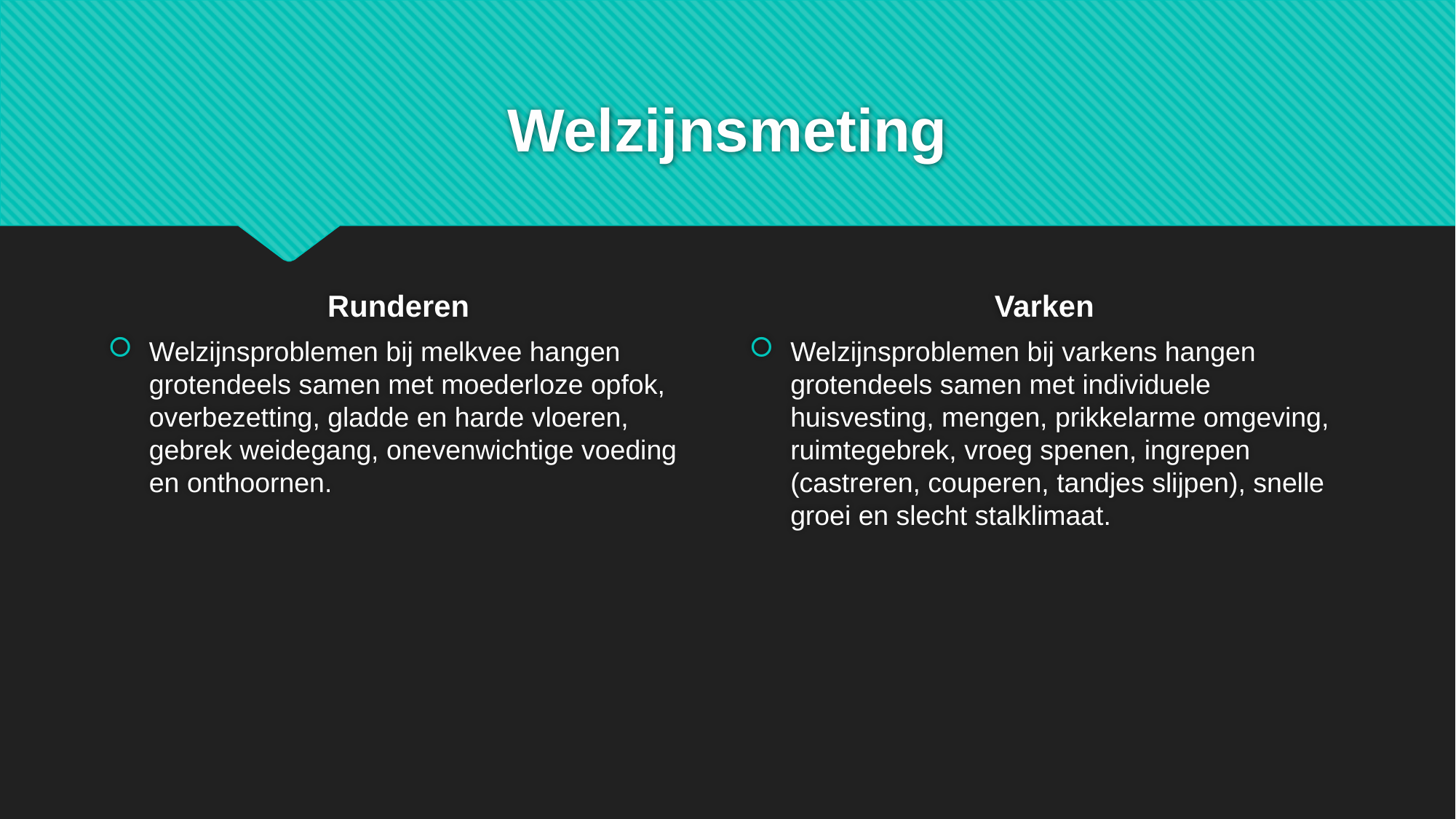

# Welzijnsmeting
Runderen
Varken
Welzijnsproblemen bij melkvee hangen grotendeels samen met moederloze opfok, overbezetting, gladde en harde vloeren, gebrek weidegang, onevenwichtige voeding en onthoornen.
Welzijnsproblemen bij varkens hangen grotendeels samen met individuele huisvesting, mengen, prikkelarme omgeving, ruimtegebrek, vroeg spenen, ingrepen (castreren, couperen, tandjes slijpen), snelle groei en slecht stalklimaat.